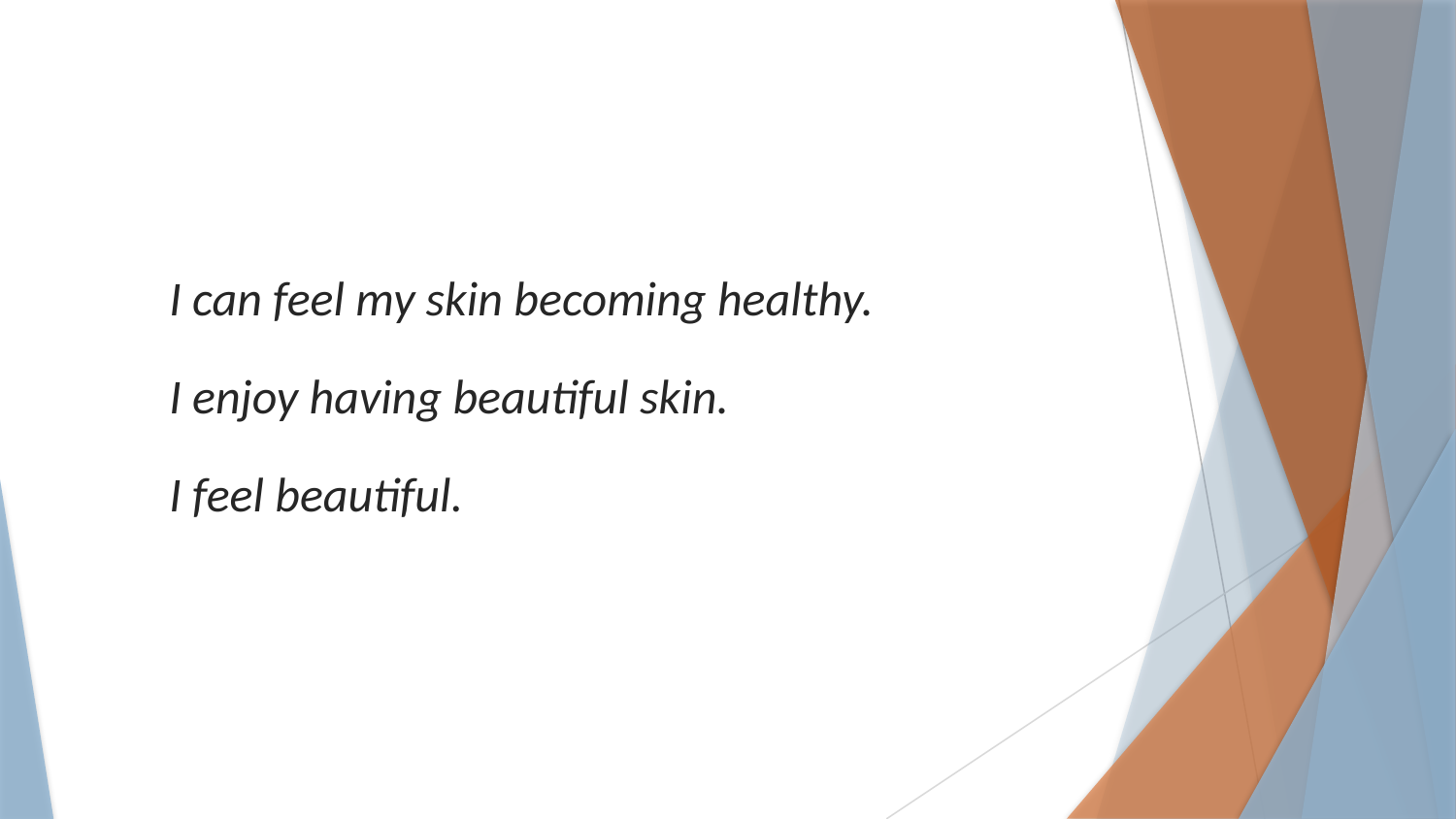

I can feel my skin becoming healthy.
I enjoy having beautiful skin.
I feel beautiful.